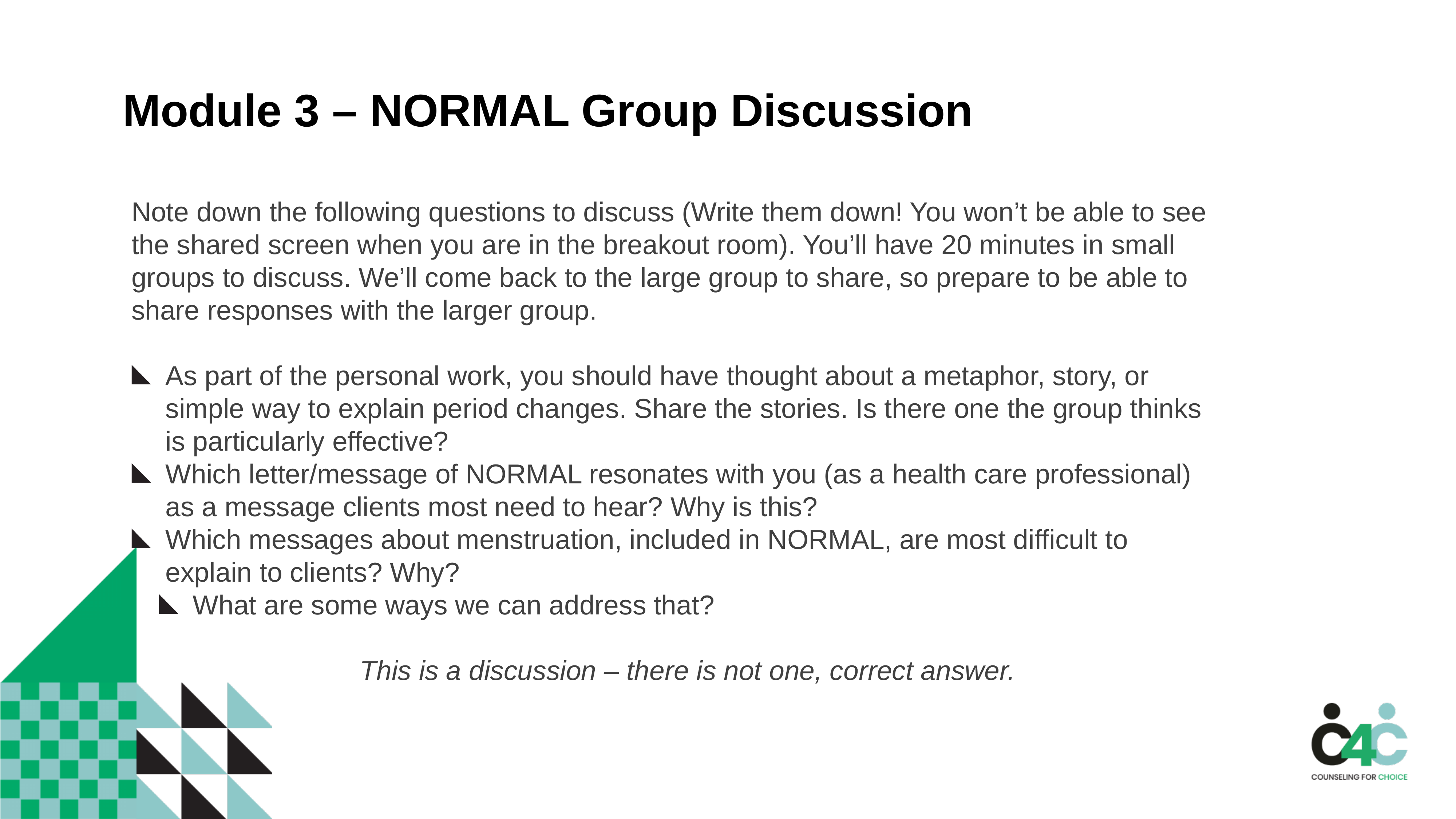

Module 3 – NORMAL Group Discussion
Note down the following questions to discuss (Write them down! You won’t be able to see the shared screen when you are in the breakout room). You’ll have 20 minutes in small groups to discuss. We’ll come back to the large group to share, so prepare to be able to share responses with the larger group.

As part of the personal work, you should have thought about a metaphor, story, or simple way to explain period changes. Share the stories. Is there one the group thinks is particularly effective?
Which letter/message of NORMAL resonates with you (as a health care professional) as a message clients most need to hear? Why is this?
Which messages about menstruation, included in NORMAL, are most difficult to explain to clients? Why?
What are some ways we can address that?

This is a discussion – there is not one, correct answer.